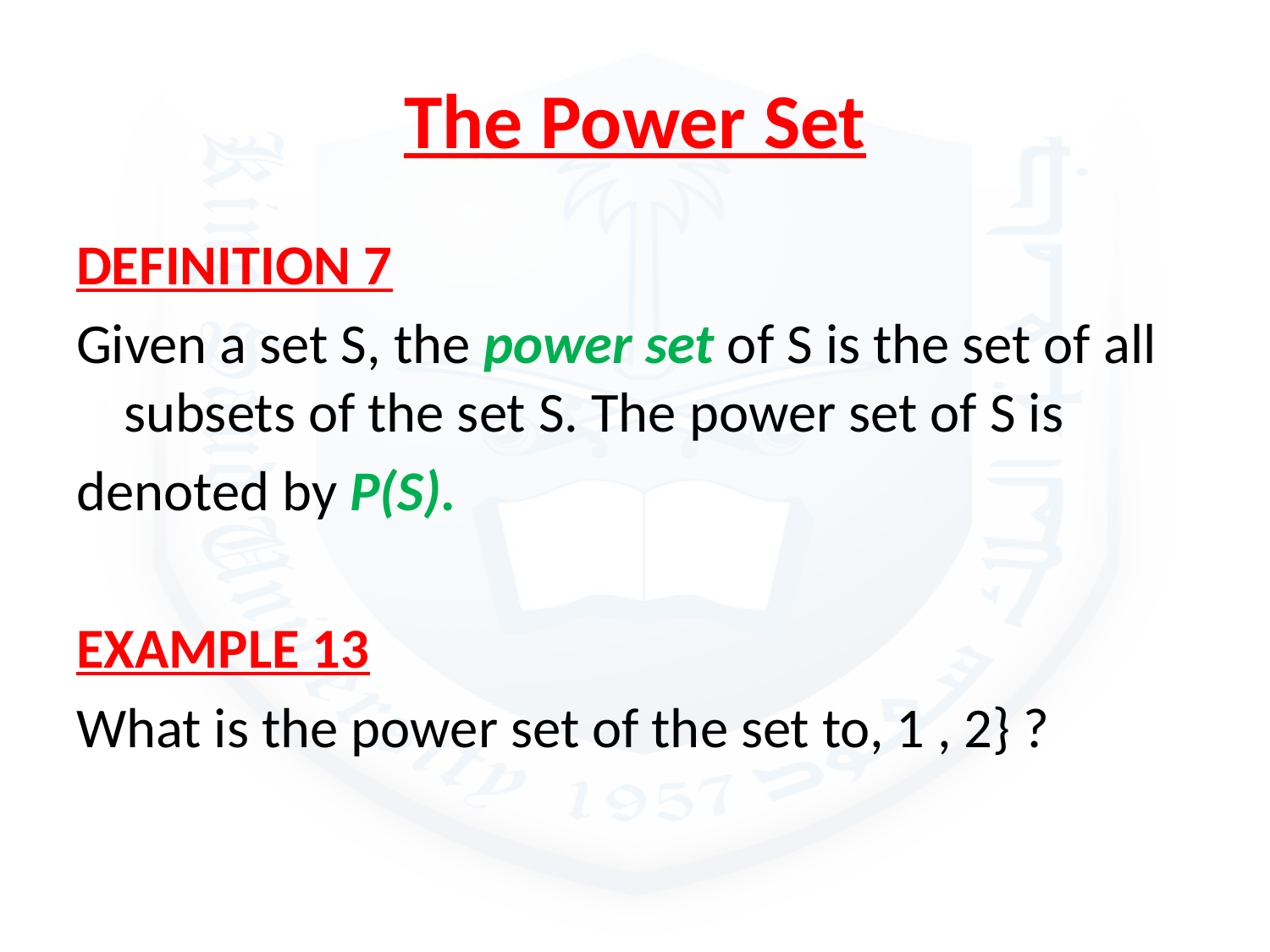

# The Power Set
DEFINITION 7
Given a set S, the power set of S is the set of all subsets of the set S. The power set of S is
denoted by P(S).

EXAMPLE 13
What is the power set of the set to, 1 , 2} ?